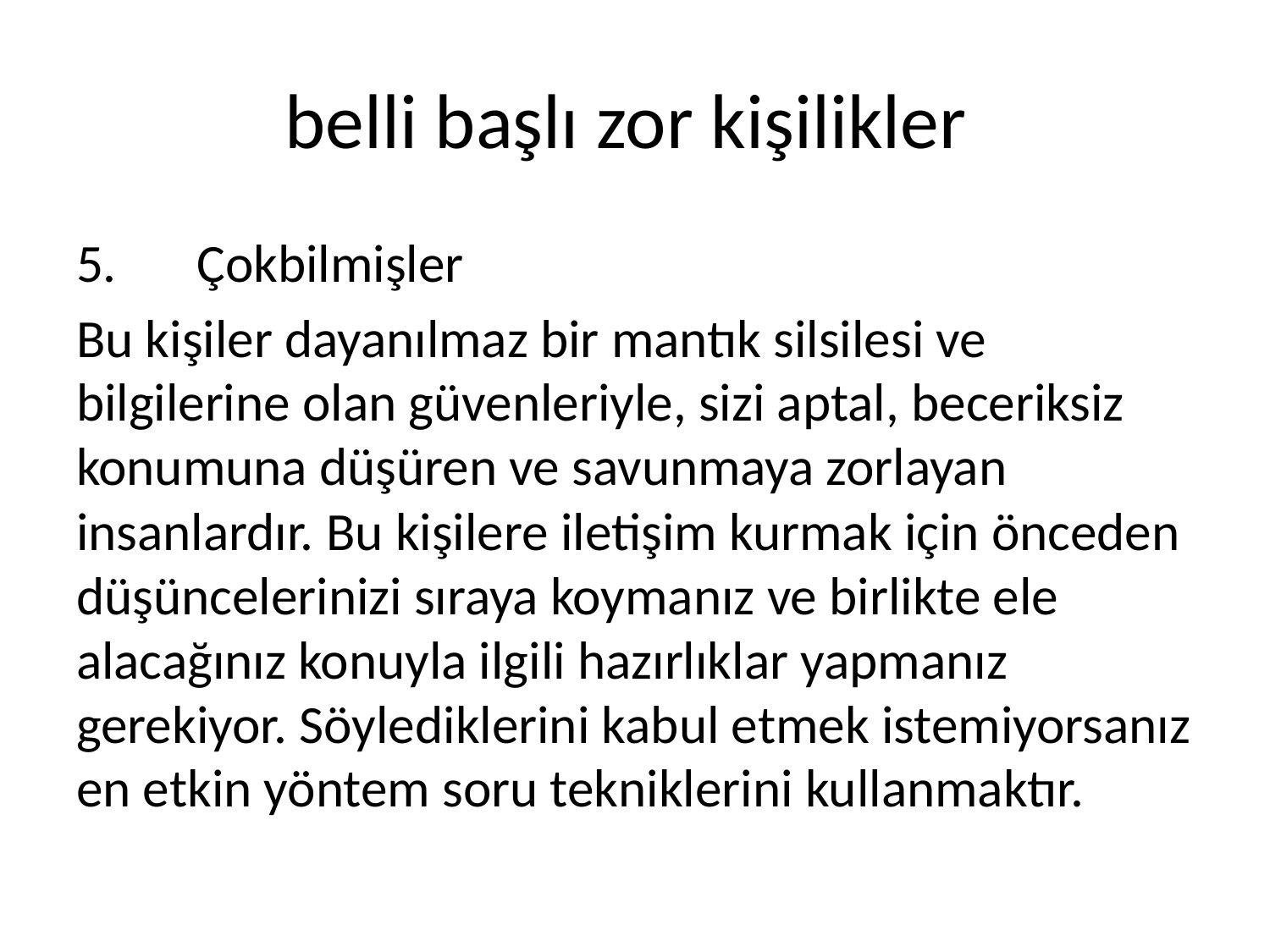

# belli başlı zor kişilikler
5.	Çokbilmişler
Bu kişiler dayanılmaz bir mantık silsilesi ve bilgilerine olan güvenleriyle, sizi aptal, beceriksiz konumuna düşüren ve savunmaya zorlayan insanlardır. Bu kişilere iletişim kurmak için önceden düşüncelerinizi sıraya koymanız ve birlikte ele alacağınız konuyla ilgili hazırlıklar yapmanız gerekiyor. Söylediklerini kabul etmek istemiyorsanız en etkin yöntem soru tekniklerini kullanmaktır.